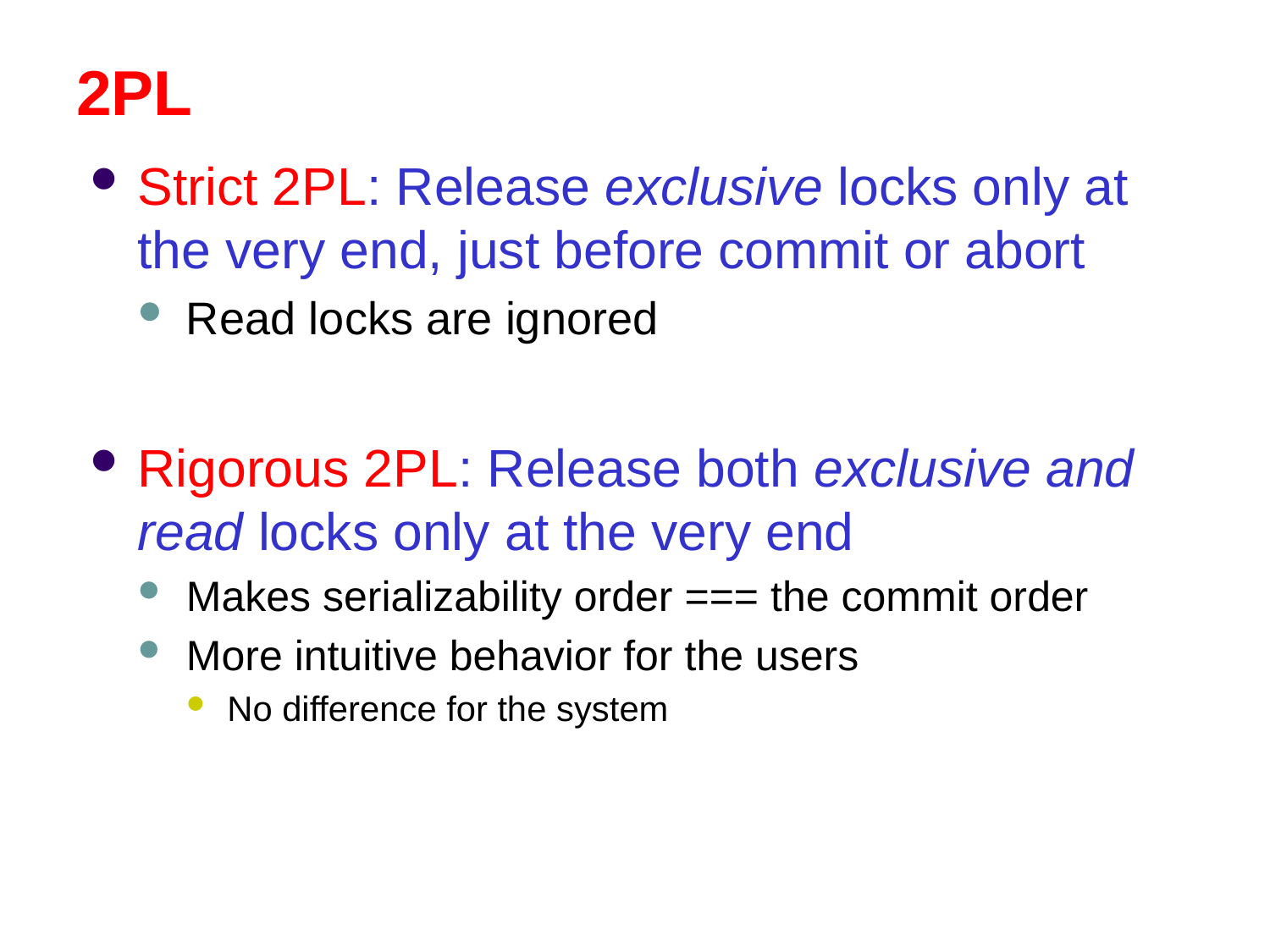

# 2PL
Strict 2PL: Release exclusive locks only at the very end, just before commit or abort
Read locks are ignored

Rigorous 2PL: Release both exclusive and read locks only at the very end
Makes serializability order === the commit order
More intuitive behavior for the users
No difference for the system